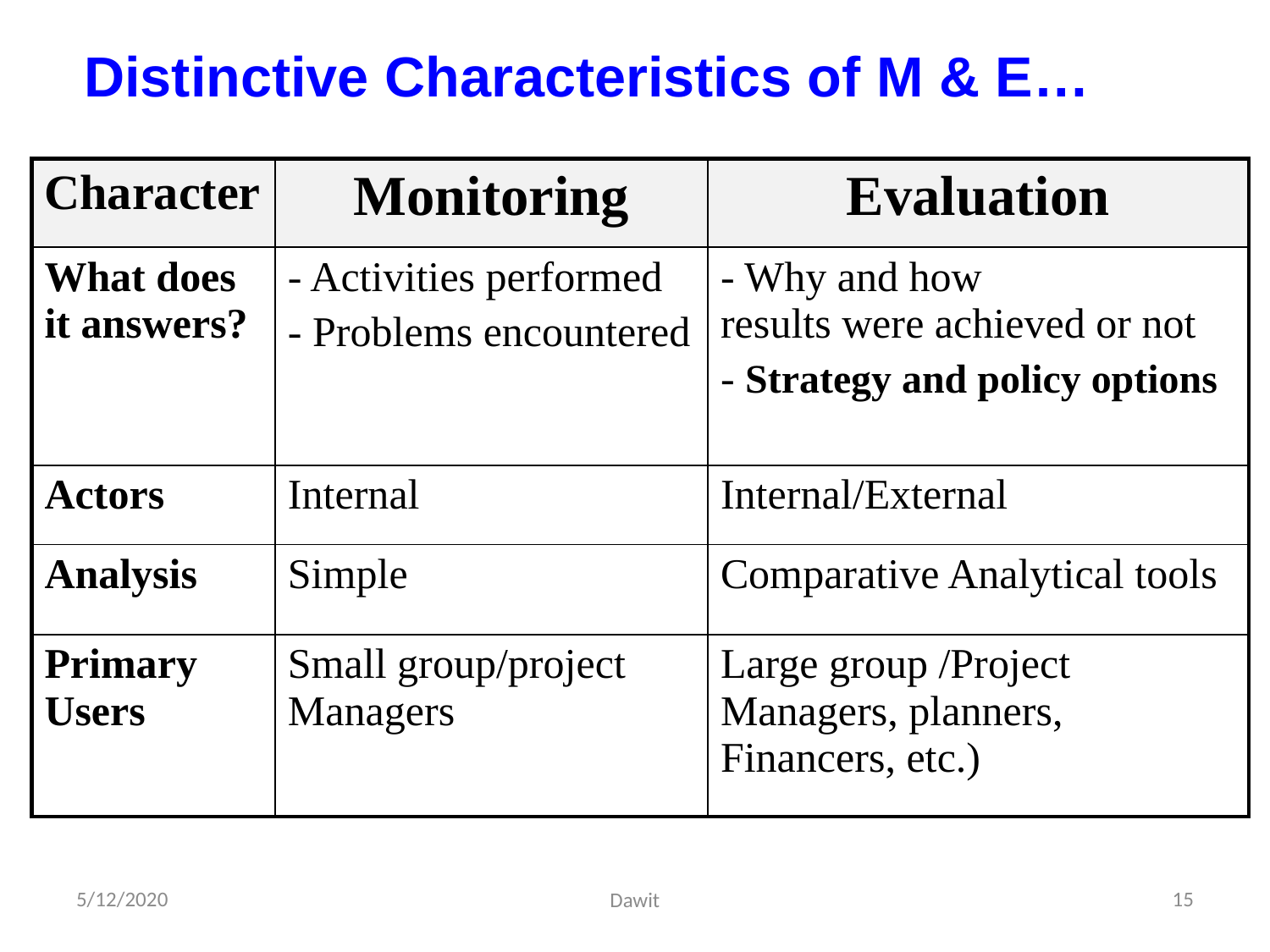

# Distinctive Characteristics of M & E…
| Character | Monitoring | Evaluation |
| --- | --- | --- |
| What does it answers? | - Activities performed - Problems encountered | - Why and how results were achieved or not - Strategy and policy options |
| Actors | Internal | Internal/External |
| Analysis | Simple | Comparative Analytical tools |
| Primary Users | Small group/project Managers | Large group /Project Managers, planners, Financers, etc.) |
5/12/2020
15
Dawit